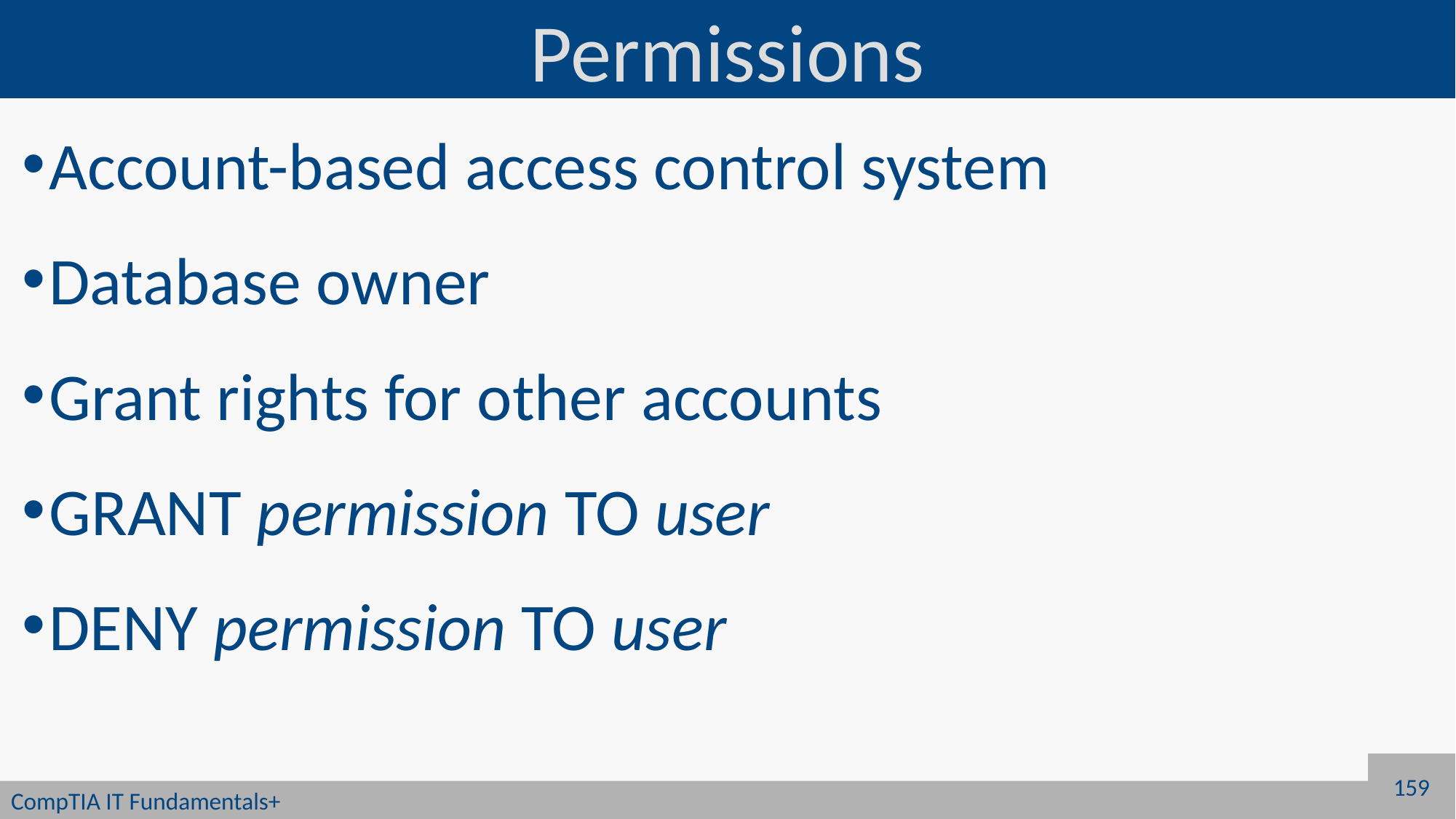

# Permissions
Account-based access control system
Database owner
Grant rights for other accounts
GRANT permission TO user
DENY permission TO user

159
CompTIA IT Fundamentals+